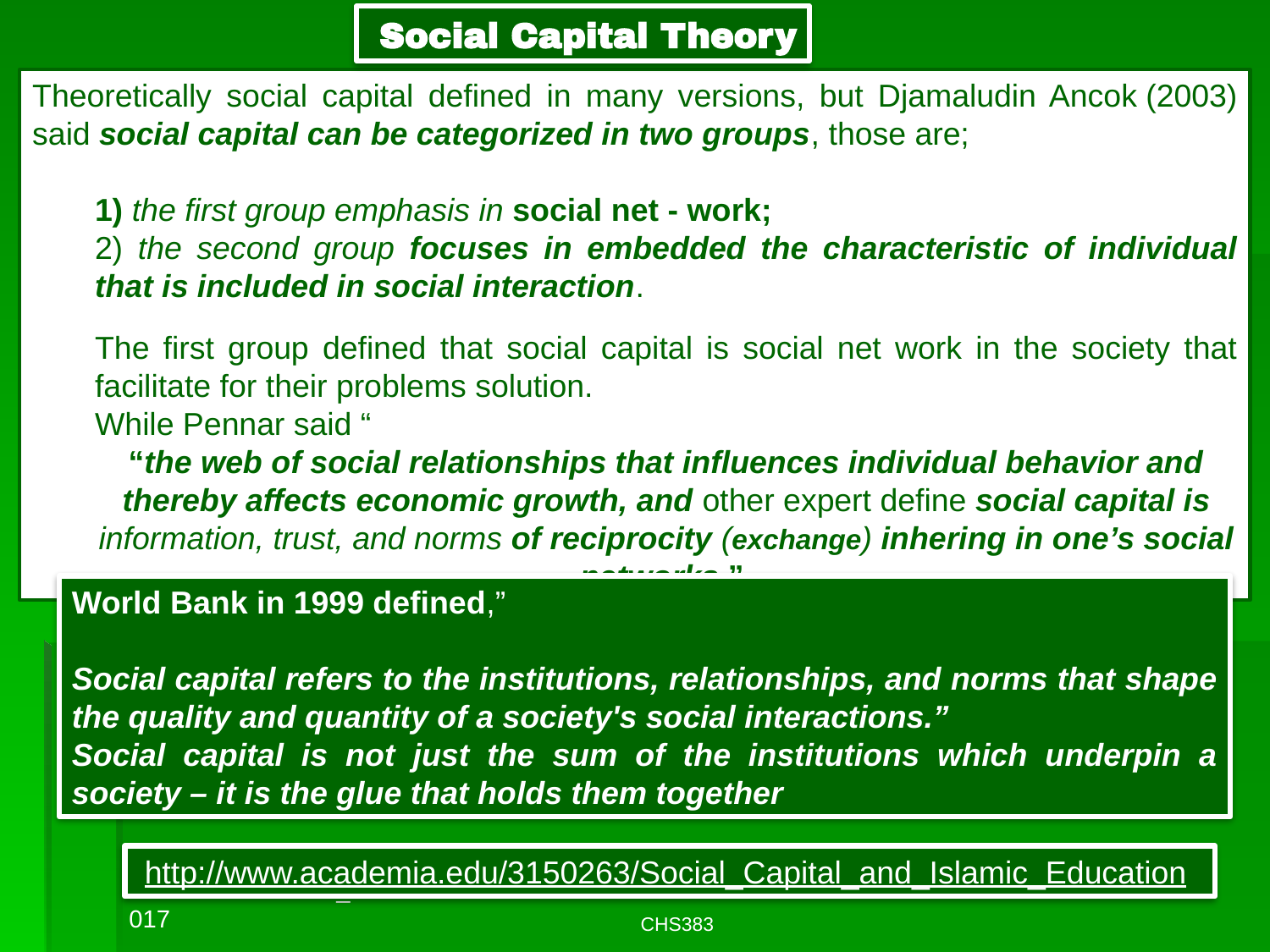

Social Capital Theory
Theoretically social capital defined in many versions, but Djamaludin Ancok (2003) said social capital can be categorized in two groups, those are;

1) the first group emphasis in social net - work;
2) the second group focuses in embedded the characteristic of individual that is included in social interaction.

The first group defined that social capital is social net work in the society that facilitate for their problems solution.
While Pennar said “
“the web of social relationships that influences individual behavior and thereby affects economic growth, and other expert define social capital is information, trust, and norms of reciprocity (exchange) inhering in one’s social networks ”
World Bank in 1999 defined,”

Social capital refers to the institutions, relationships, and norms that shape the quality and quantity of a society's social interactions.”
Social capital is not just the sum of the institutions which underpin a society – it is the glue that holds them together
http://www.academia.edu/3150263/Social_Capital_and_Islamic_Education
JohaliSOCHE2014_2017
45
CHS383